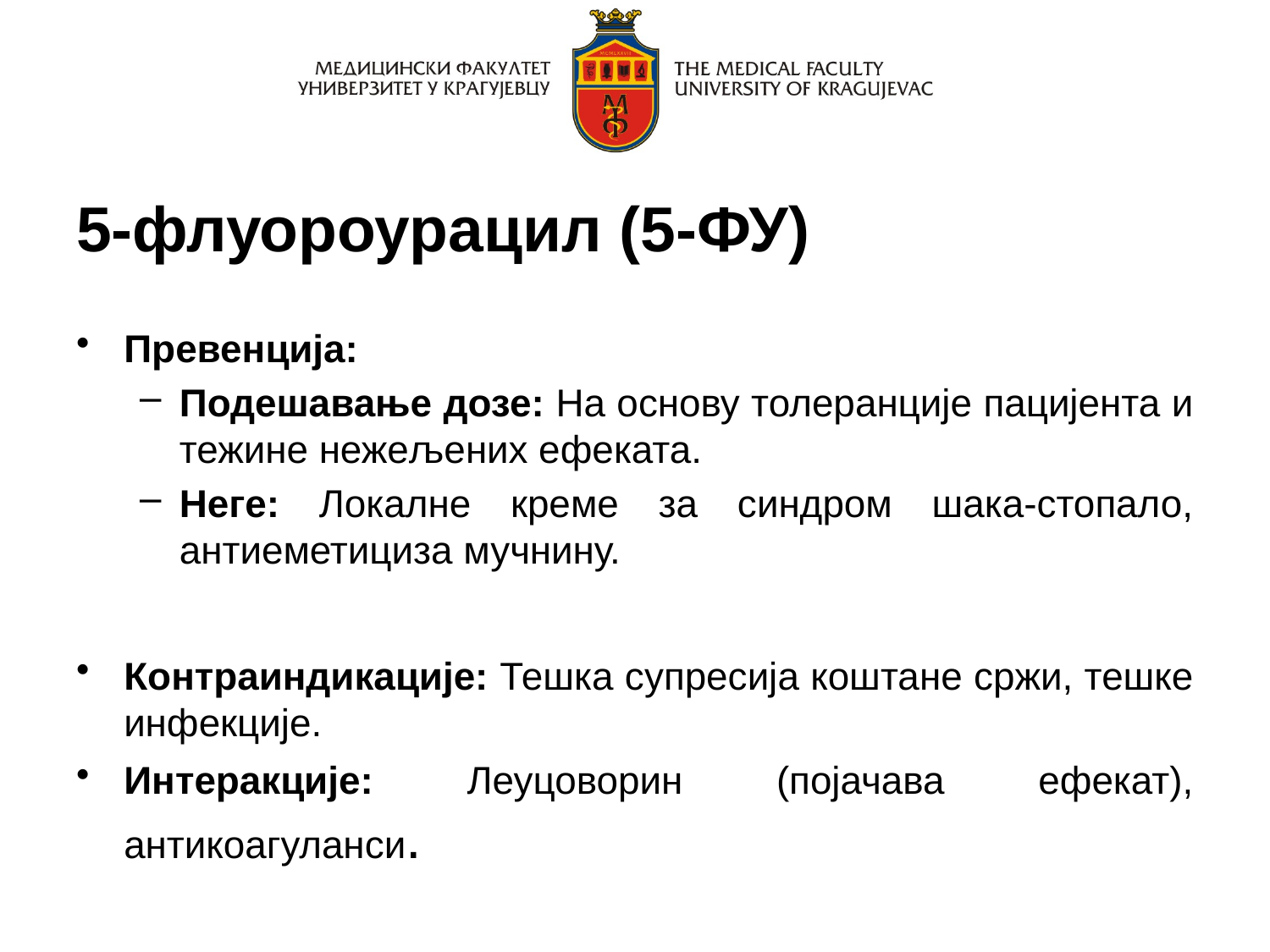

# 5-флуороурацил (5-ФУ)
Превенција:
Подешавање дозе: На основу толеранције пацијента и тежине нежељених ефеката.
Неге: Локалне креме за синдром шака-стопало, антиеметициза мучнину.

Контраиндикације: Тешка супресија коштане сржи, тешке инфекције.
Интеракције: Леуцоворин (појачава ефекат), антикоагуланси.